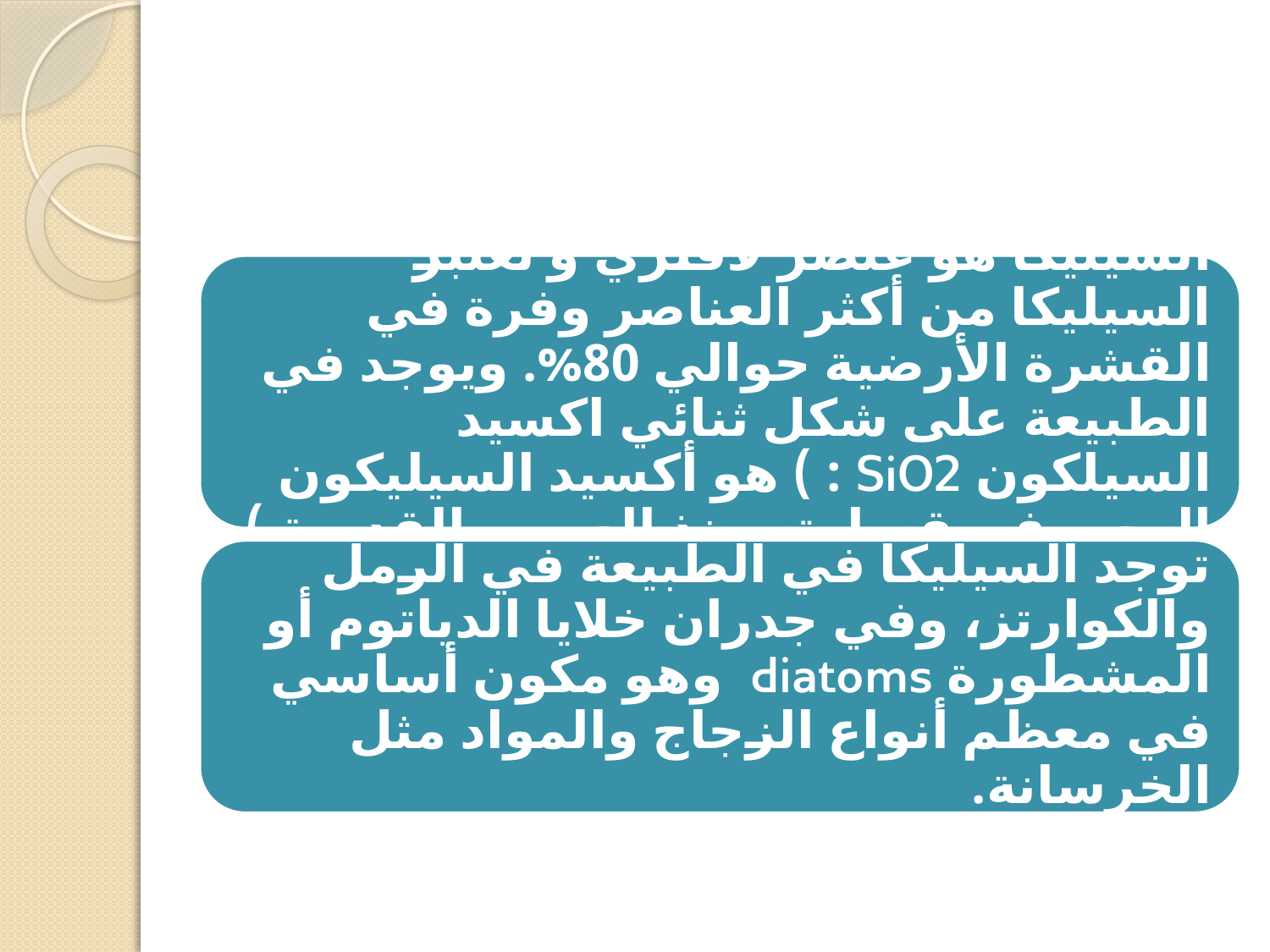

#
السيليكا هو عنصر لافلزي و تعتبر السيليكا من أكثر العناصر وفرة في القشرة الأرضية حوالي 80%. ويوجد في الطبيعة على شكل ثنائي اكسيد السيلكون SiO2 : ‏) هو أكسيد السيليكون المعروف بقساوته منذ العصور القديمة )
توجد السيليكا في الطبيعة في الرمل والكوارتز، وفي جدران خلايا الدياتوم أو المشطورة diatoms  وهو مكون أساسي في معظم أنواع الزجاج والمواد مثل الخرسانة.